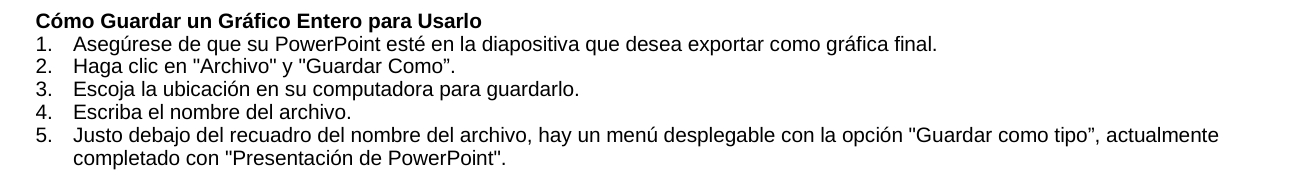

Cómo Guardar un Gráfico Entero para Usarlo
Asegúrese de que su PowerPoint esté en la diapositiva que desea exportar como gráfica final.
Haga clic en "Archivo" y "Guardar Como”.
Escoja la ubicación en su computadora para guardarlo.
Escriba el nombre del archivo.
Justo debajo del recuadro del nombre del archivo, hay un menú desplegable con la opción "Guardar como tipo”, actualmente completado con "Presentación de PowerPoint".